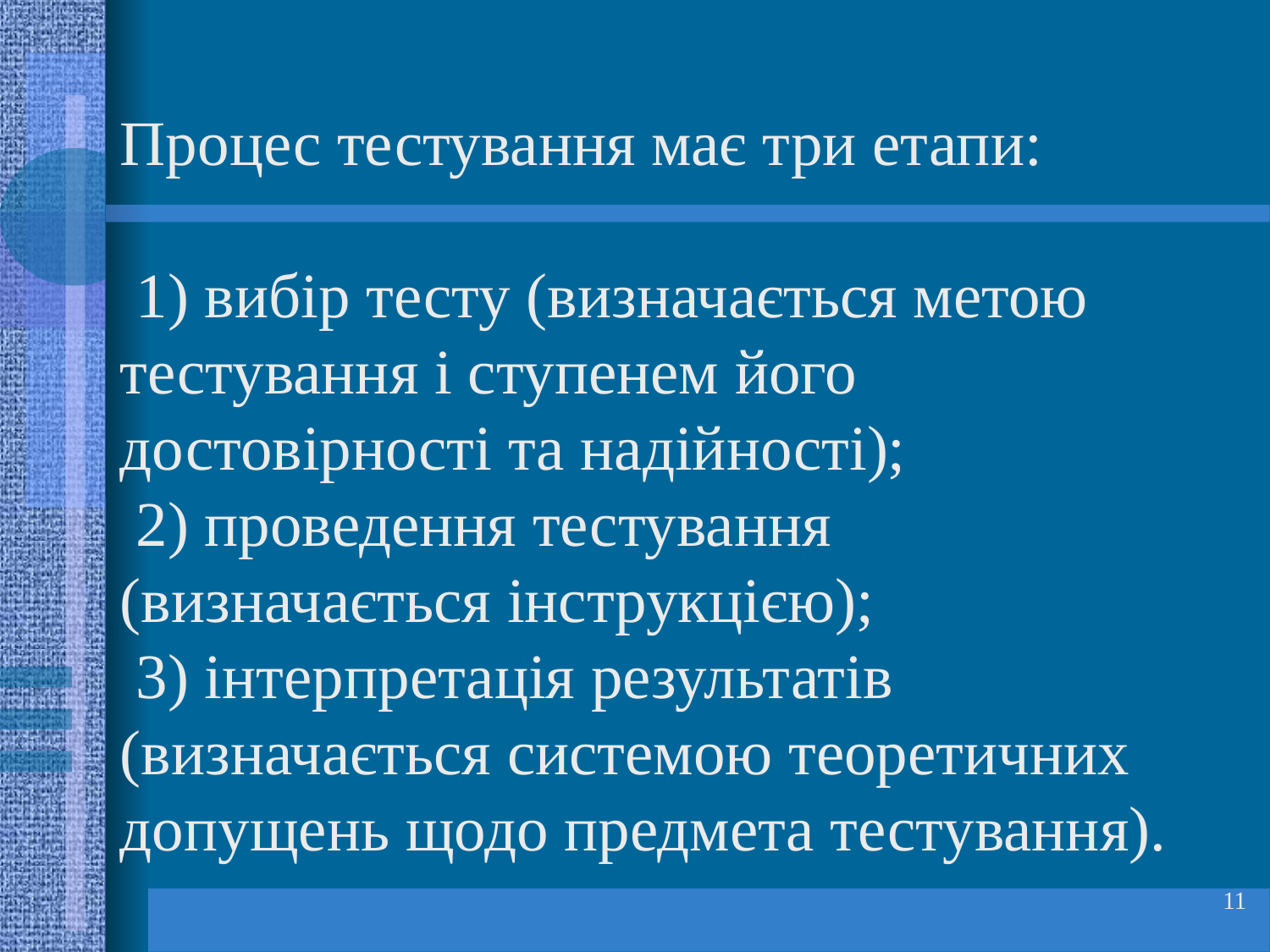

Процес тестування має три етапи:

 1) вибір тесту (визначається метою тестування і ступенем його достовірності та надійності);
 2) проведення тестування (визначається інструкцією);
 3) інтерпретація результатів (визначається системою теоретичних допущень щодо предмета тестування).
11